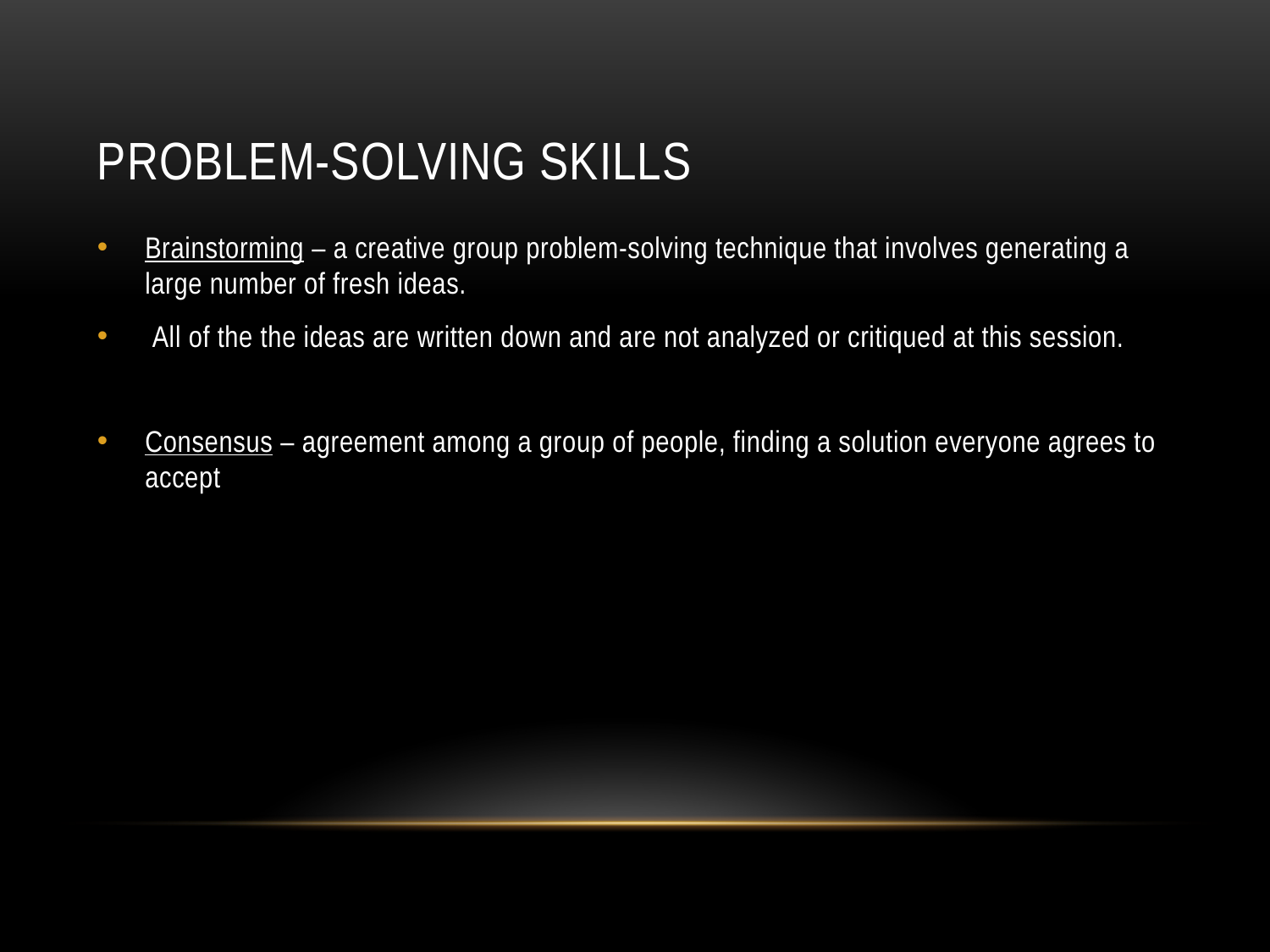

# Problem-solving skills
Brainstorming – a creative group problem-solving technique that involves generating a large number of fresh ideas.
 All of the the ideas are written down and are not analyzed or critiqued at this session.

Consensus – agreement among a group of people, finding a solution everyone agrees to accept